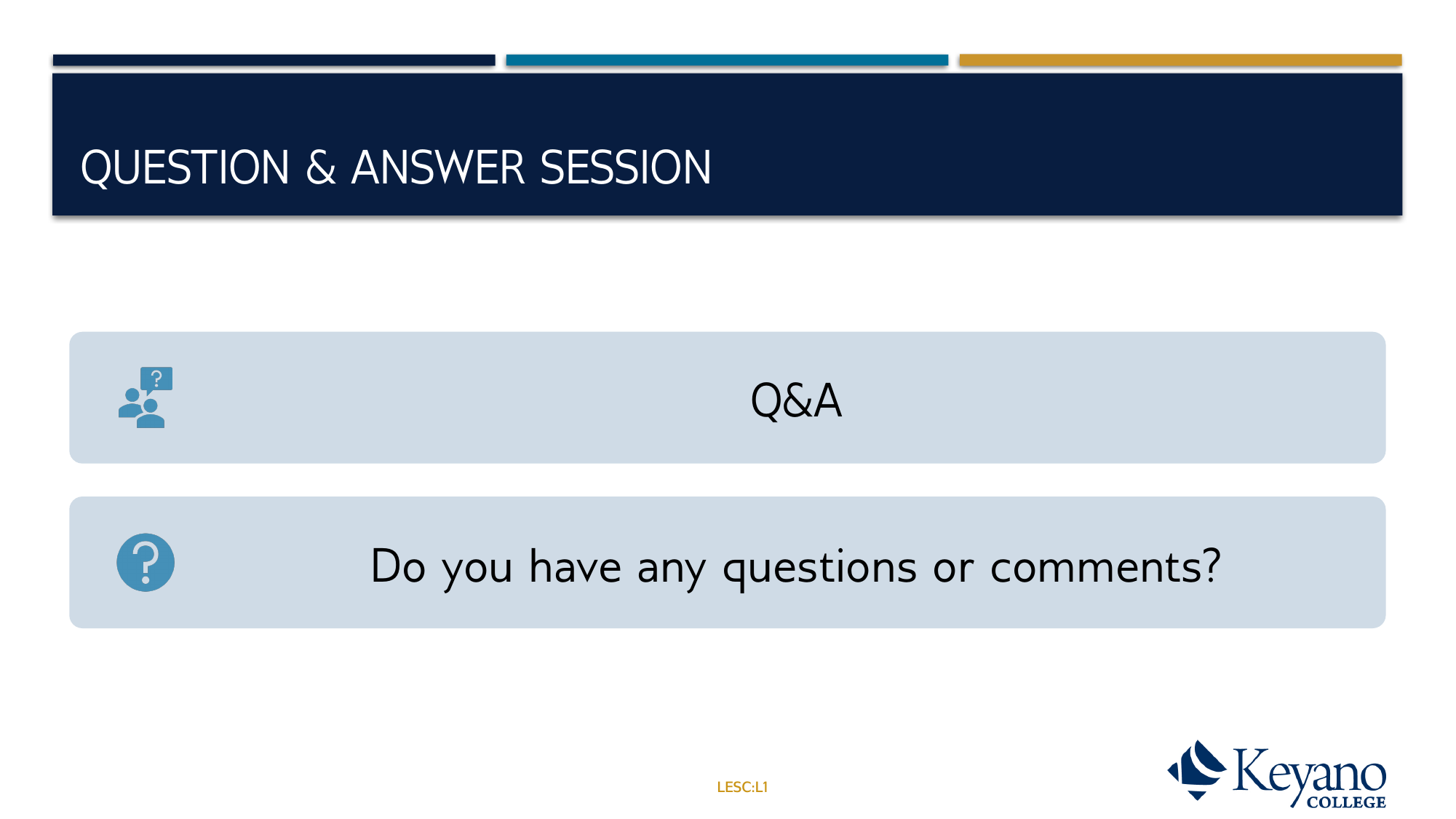

# Question & answer session
Q&A
Do you have any questions or comments?
LESC:L1